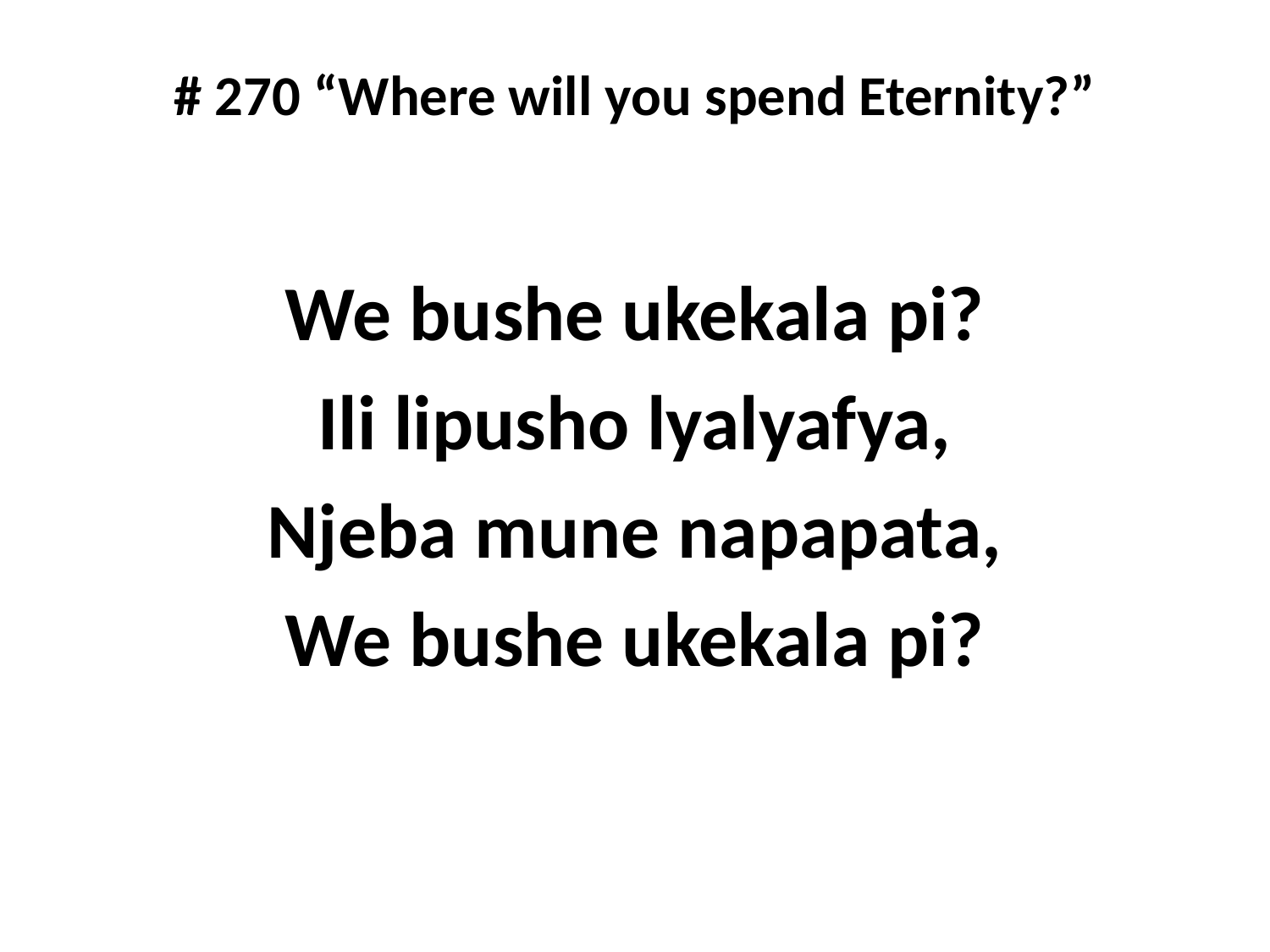

# # 270 “Where will you spend Eternity?”

We bushe ukekala pi?
Ili lipusho lyalyafya,
Njeba mune napapata,
We bushe ukekala pi?